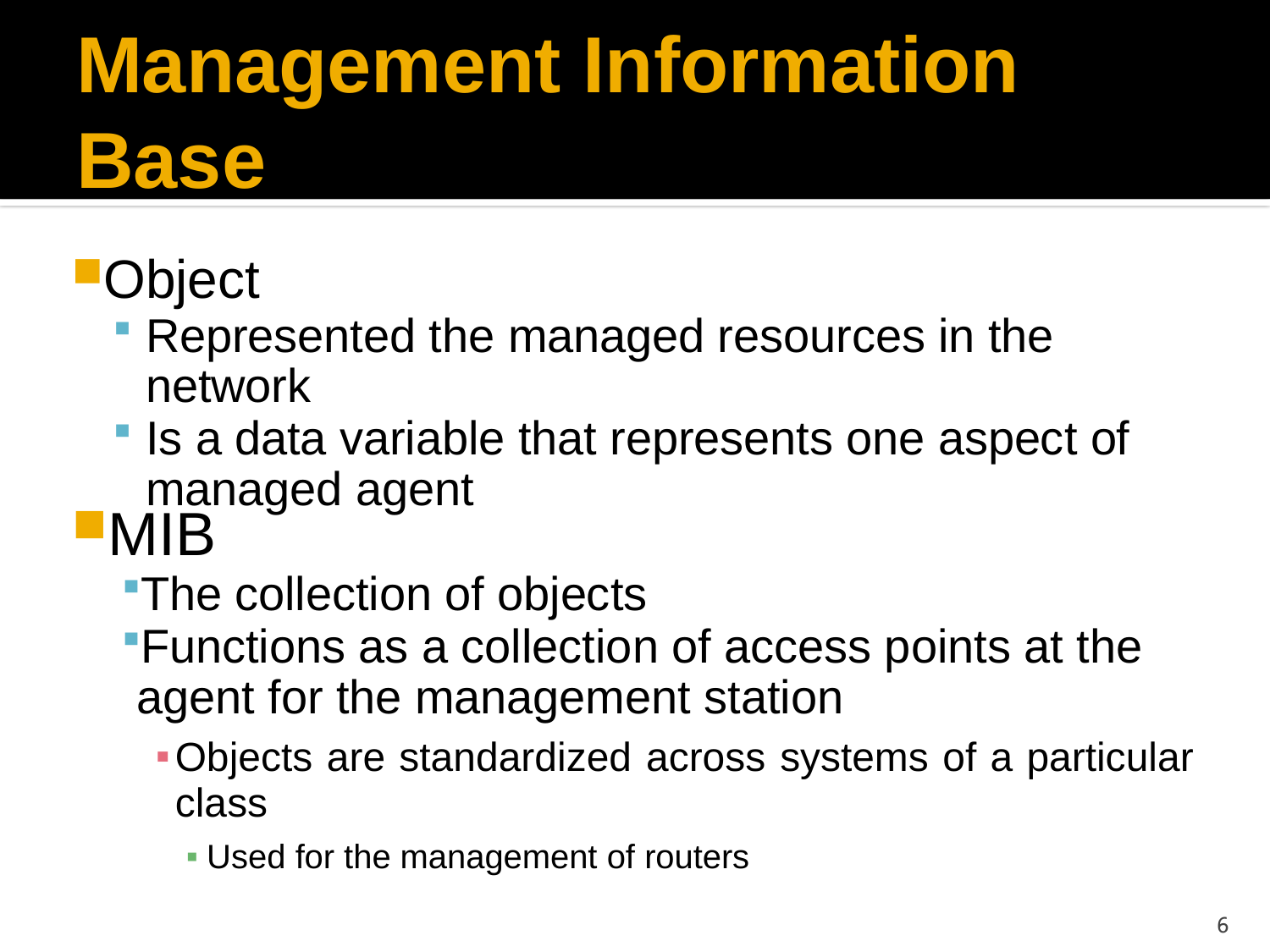

# Management Information Base
Object
Represented the managed resources in the network
Is a data variable that represents one aspect of managed agent
MIB
The collection of objects
Functions as a collection of access points at the agent for the management station
Objects are standardized across systems of a particular class
Used for the management of routers

6